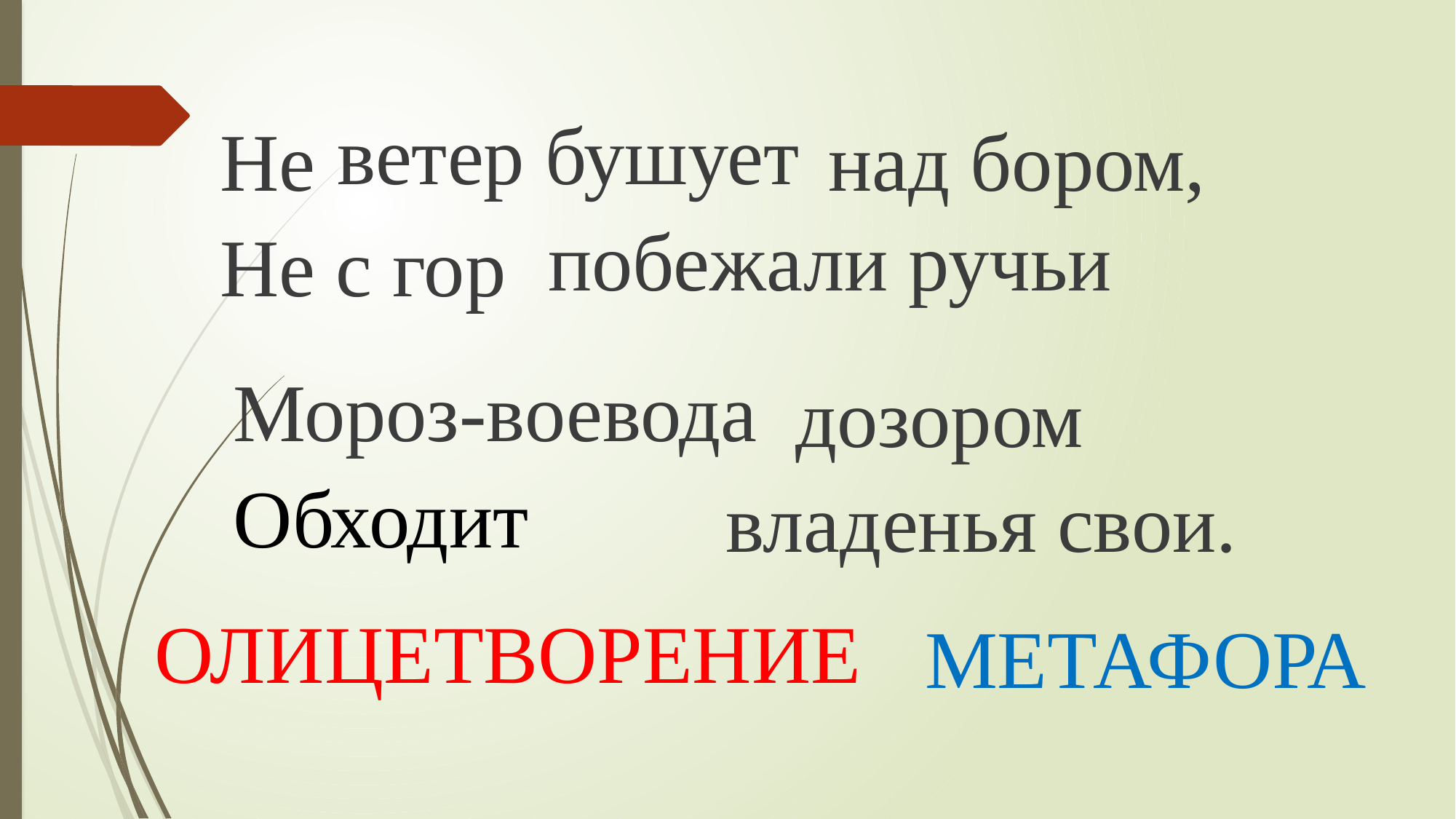

#
Не                         над бором,
Не с гор
                            дозором         			              владенья свои.

ветер бушует
побежали ручьи
Мороз-воевода
Обходит
ОЛИЦЕТВОРЕНИЕ
МЕТАФОРА